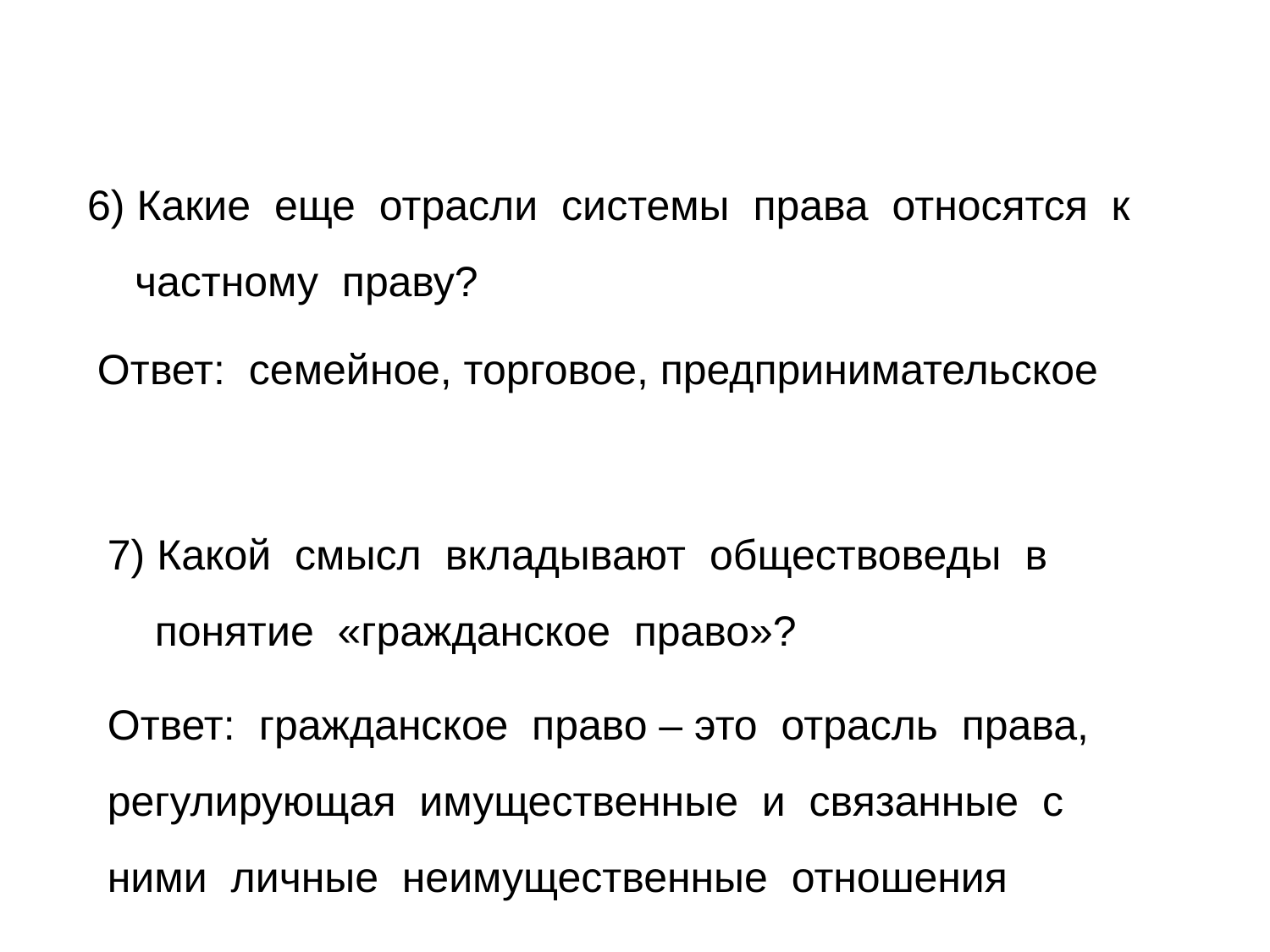

#
6) Какие  еще  отрасли  системы  права  относятся  к
    частному  праву?
Ответ:  семейное, торговое, предпринимательское
7) Какой  смысл  вкладывают  обществоведы  в
    понятие  «гражданское  право»?
Ответ:  гражданское  право – это  отрасль  права, регулирующая  имущественные  и  связанные  с  ними  личные  неимущественные  отношения